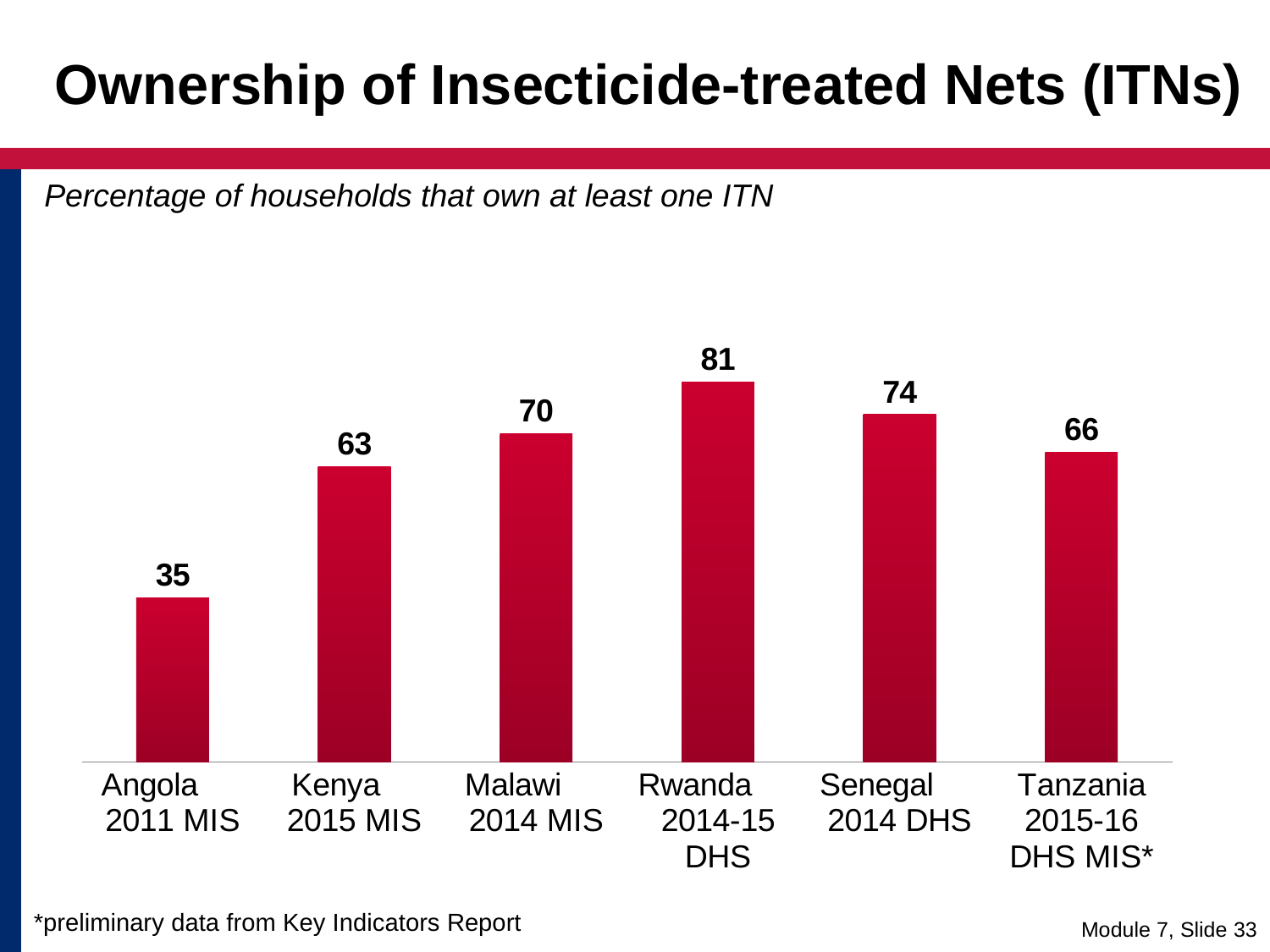

# Ownership of Insecticide-treated Nets (ITNs)
Percentage of households that own at least one ITN

### Chart

| Category | At Least 1 ITN |
|---|---|
| Angola      2011 MIS | 35.0 |
| Kenya     2015 MIS | 63.0 |
| Malawi      2014 MIS | 70.0 |
| Rwanda      2014-15 DHS | 81.0 |
| Senegal      2014 DHS | 74.0 |
| Tanzania 2015-16 DHS MIS* | 66.0 |
*preliminary data from Key Indicators Report
Module 7, Slide 33